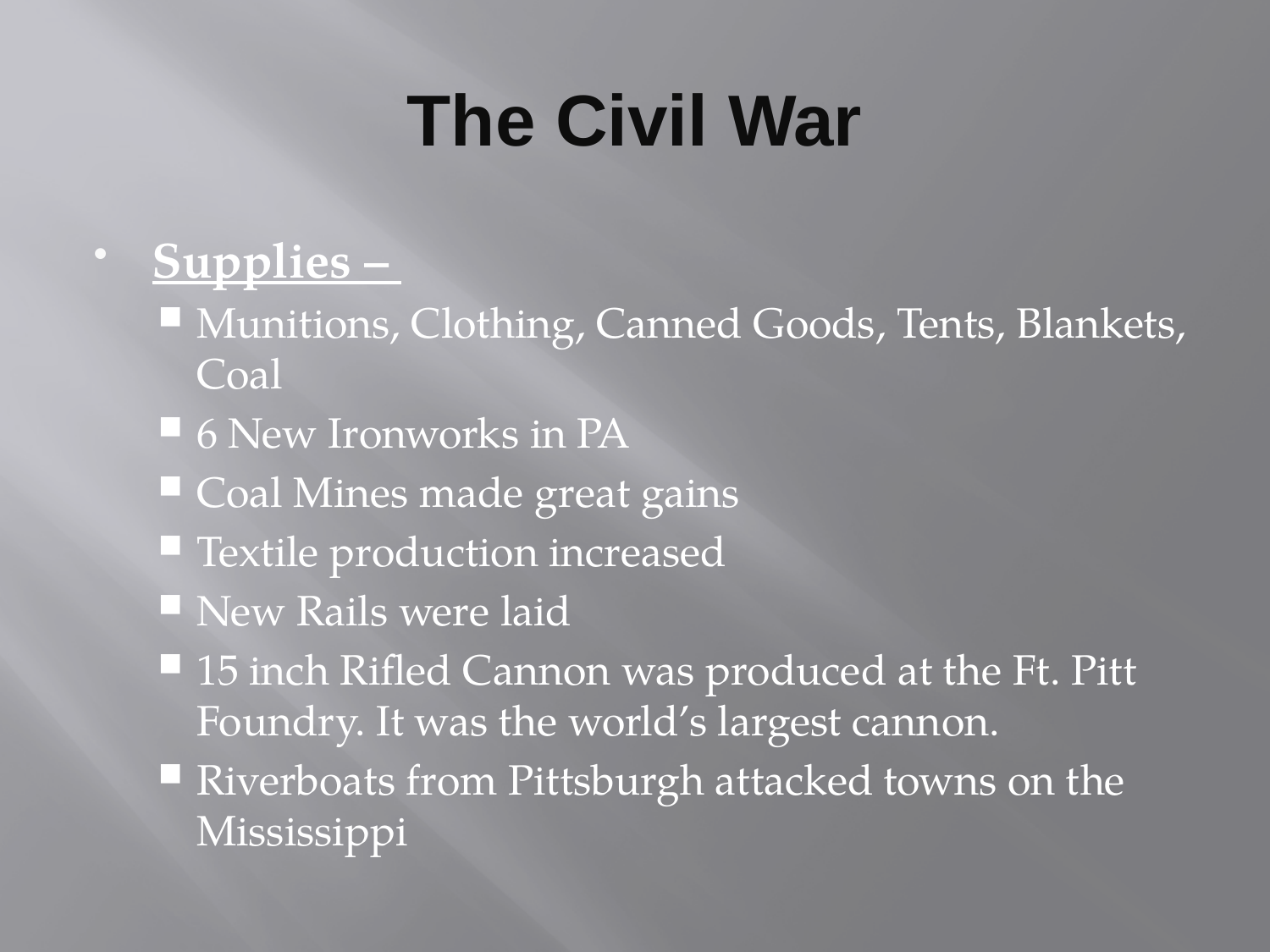

# The Civil War
Supplies –
Munitions, Clothing, Canned Goods, Tents, Blankets, Coal
6 New Ironworks in PA
Coal Mines made great gains
Textile production increased
New Rails were laid
15 inch Rifled Cannon was produced at the Ft. Pitt Foundry. It was the world’s largest cannon.
Riverboats from Pittsburgh attacked towns on the Mississippi